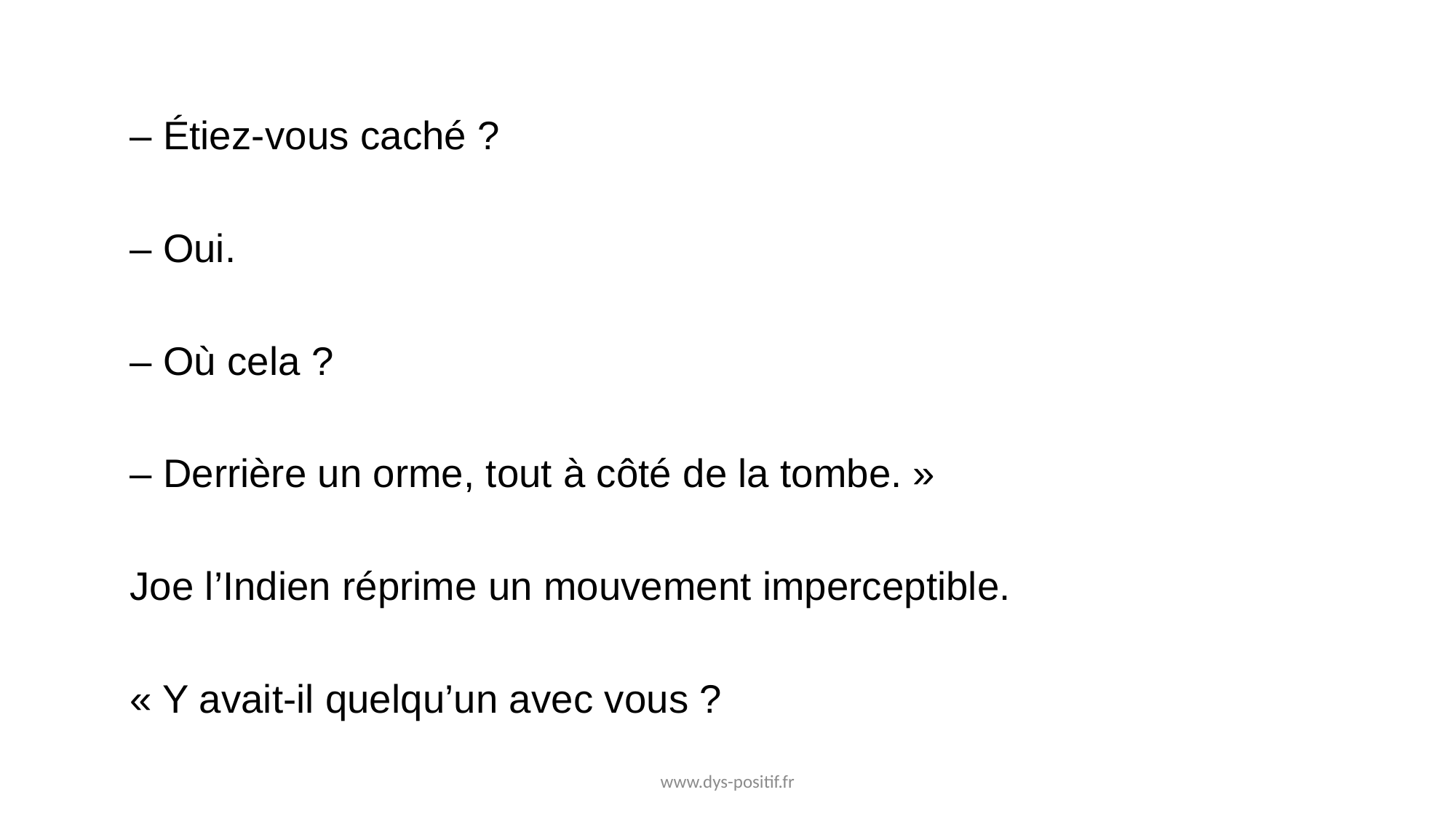

– Étiez-vous caché ?
– Oui.
– Où cela ?
– Derrière un orme, tout à côté de la tombe. »
Joe l’Indien réprime un mouvement imperceptible.
« Y avait-il quelqu’un avec vous ?
www.dys-positif.fr